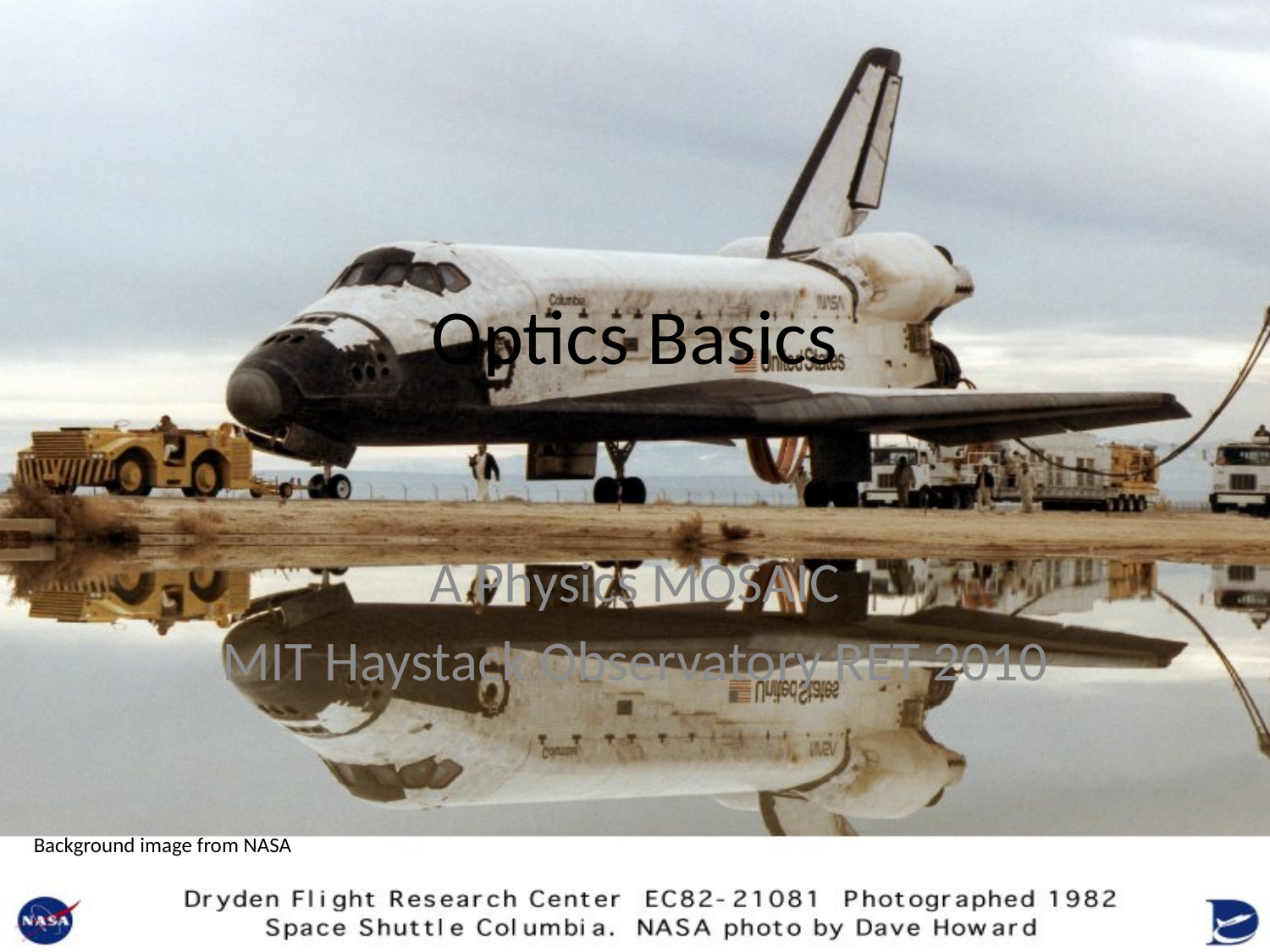

# Optics Basics
A Physics MOSAIC
MIT Haystack Observatory RET 2010
Background image from NASA